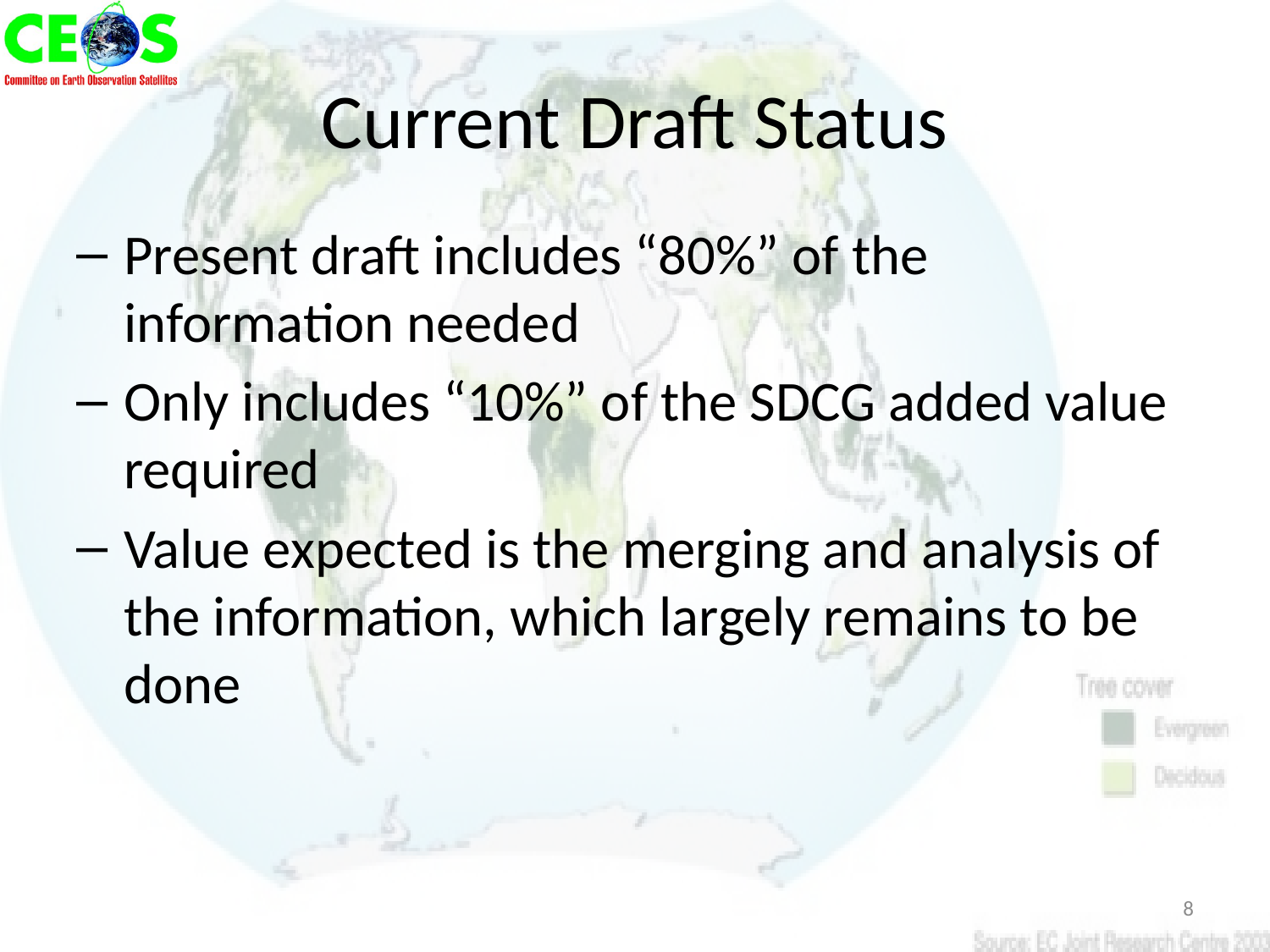

# Current Draft Status
Present draft includes “80%” of the information needed
Only includes “10%” of the SDCG added value required
Value expected is the merging and analysis of the information, which largely remains to be done

8